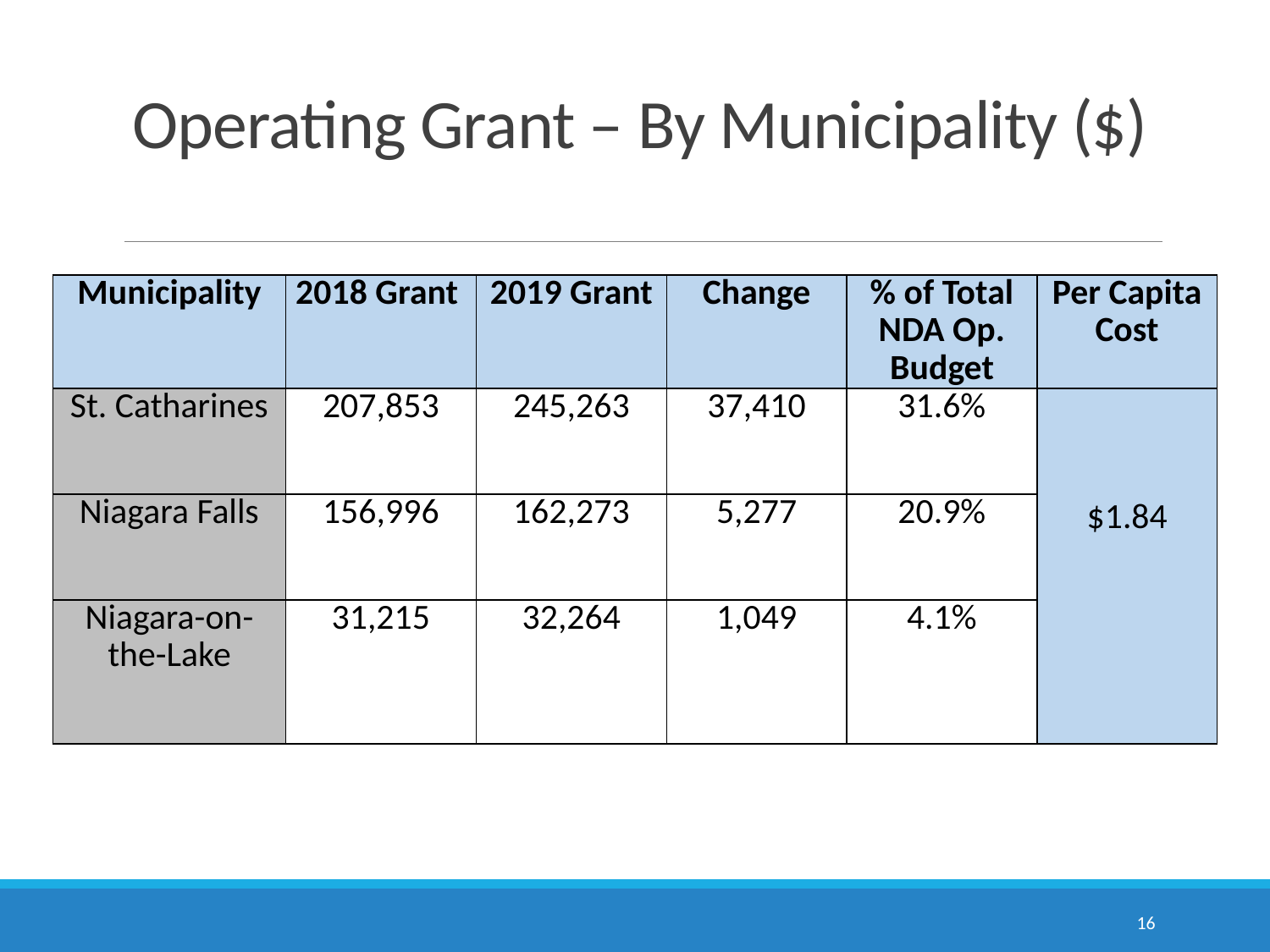

# Operating Grant – By Municipality ($)
| Municipality | 2018 Grant | 2019 Grant | Change | % of Total NDA Op. Budget | Per Capita Cost |
| --- | --- | --- | --- | --- | --- |
| St. Catharines | 207,853 | 245,263 | 37,410 | 31.6% | $1.84 |
| Niagara Falls | 156,996 | 162,273 | 5,277 | 20.9% |  |
| Niagara-on-the-Lake | 31,215 | 32,264 | 1,049 | 4.1% |  |
16